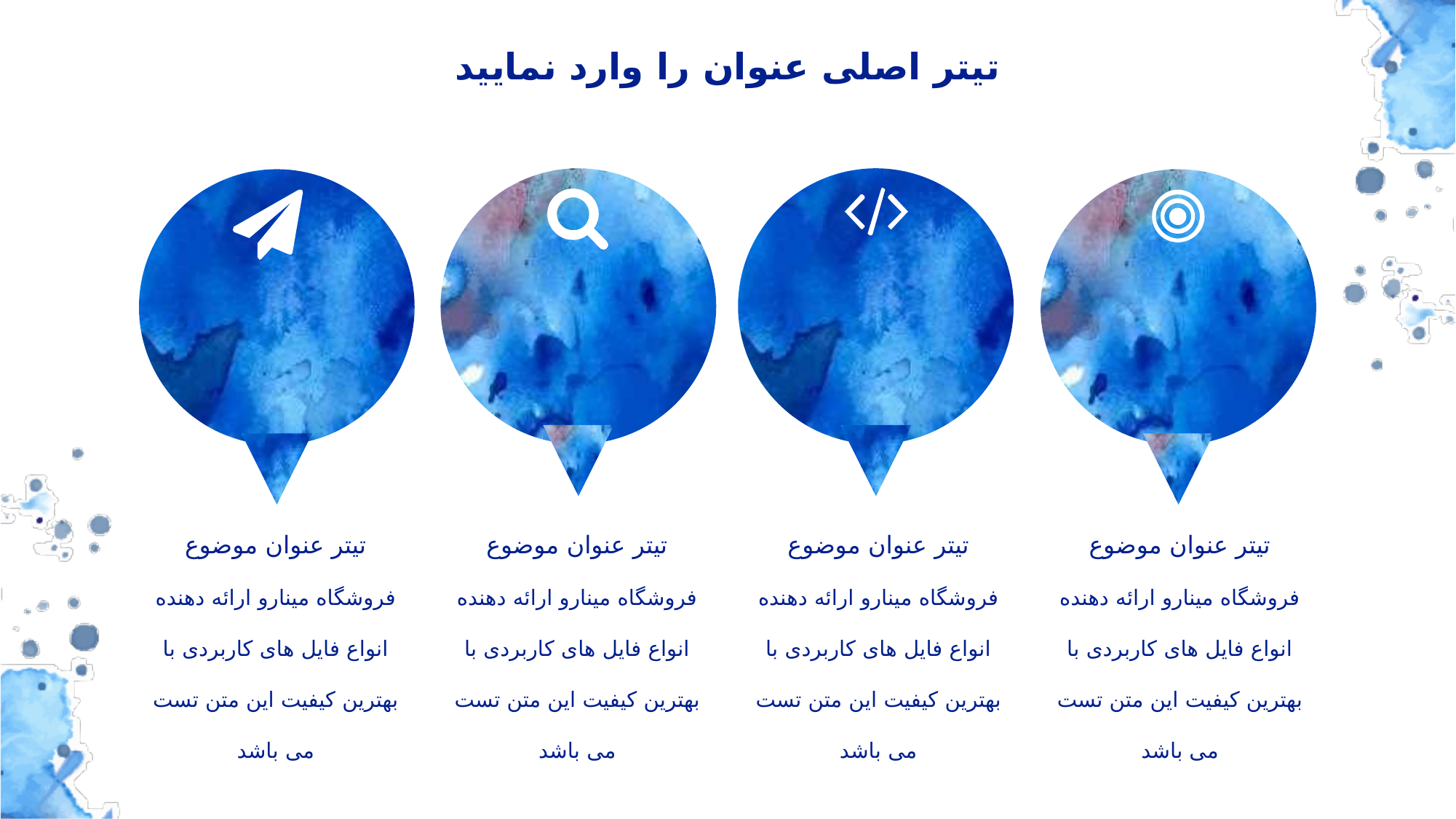

تیتر اصلی عنوان را وارد نمایید

تیتر عنوان موضوع
فروشگاه مینارو ارائه دهنده انواع فایل های کاربردی با بهترین کیفیت این متن تست می باشد
تیتر عنوان موضوع
فروشگاه مینارو ارائه دهنده انواع فایل های کاربردی با بهترین کیفیت این متن تست می باشد
تیتر عنوان موضوع
فروشگاه مینارو ارائه دهنده انواع فایل های کاربردی با بهترین کیفیت این متن تست می باشد
تیتر عنوان موضوع
فروشگاه مینارو ارائه دهنده انواع فایل های کاربردی با بهترین کیفیت این متن تست می باشد